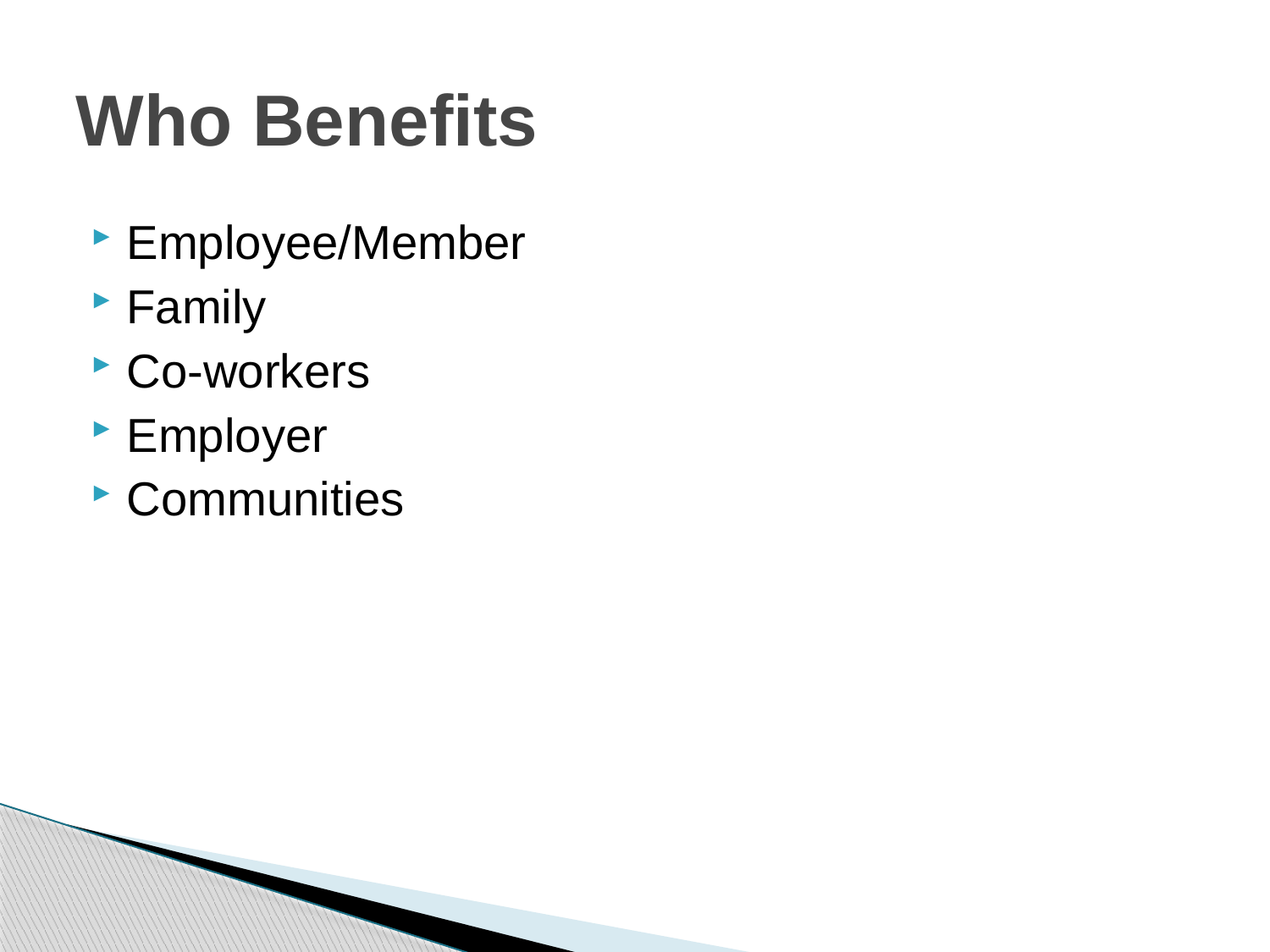

# Who Benefits
Employee/Member
Family
Co-workers
Employer
Communities